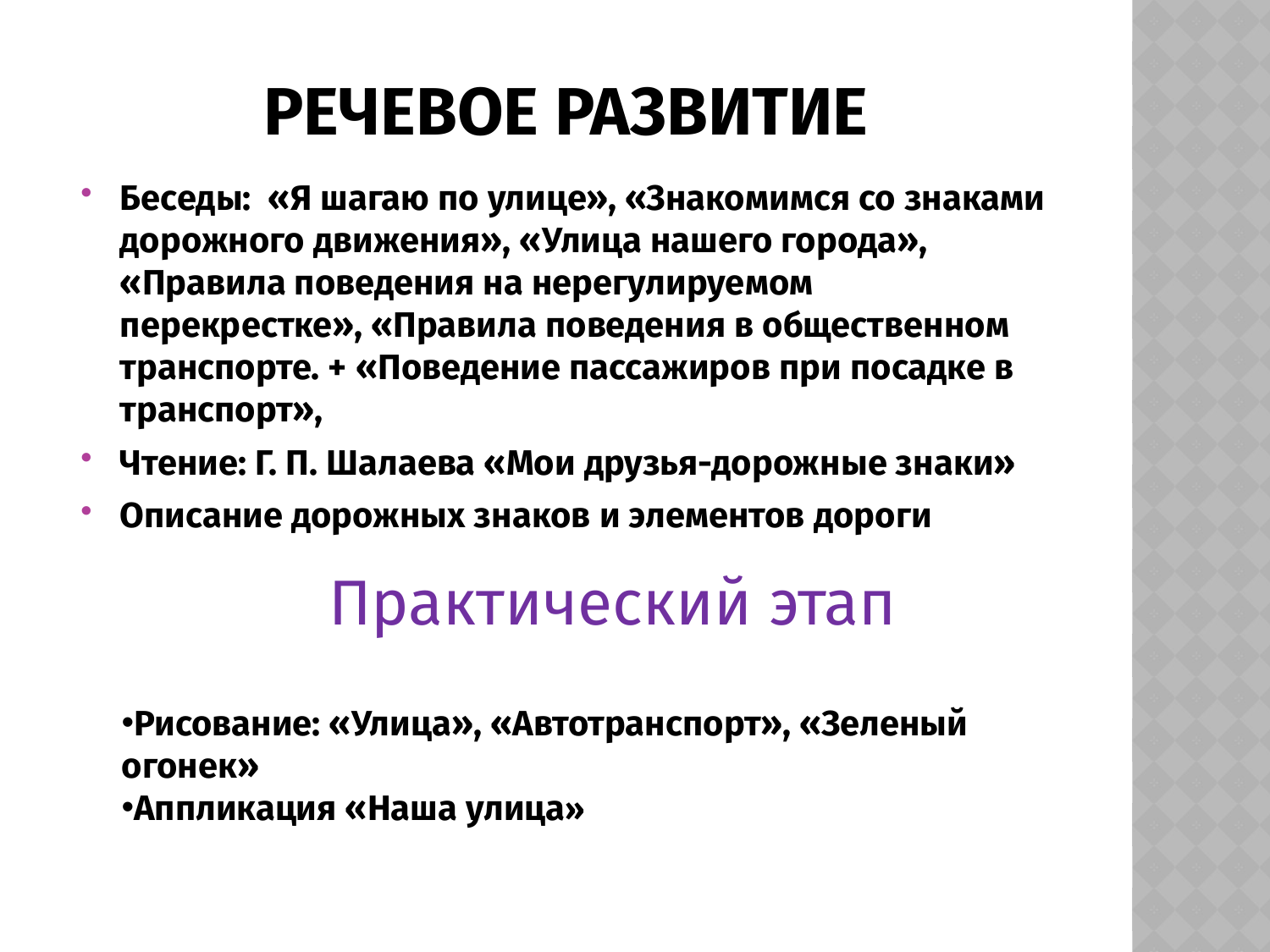

# Речевое развитие
Беседы:  «Я шагаю по улице», «Знакомимся со знаками дорожного движения», «Улица нашего города», «Правила поведения на нерегулируемом перекрестке», «Правила поведения в общественном транспорте. + «Поведение пассажиров при посадке в транспорт»,
Чтение: Г. П. Шалаева «Мои друзья-дорожные знаки»
Описание дорожных знаков и элементов дороги
Практический этап
Рисование: «Улица», «Автотранспорт», «Зеленый огонек»
Аппликация «Наша улица»